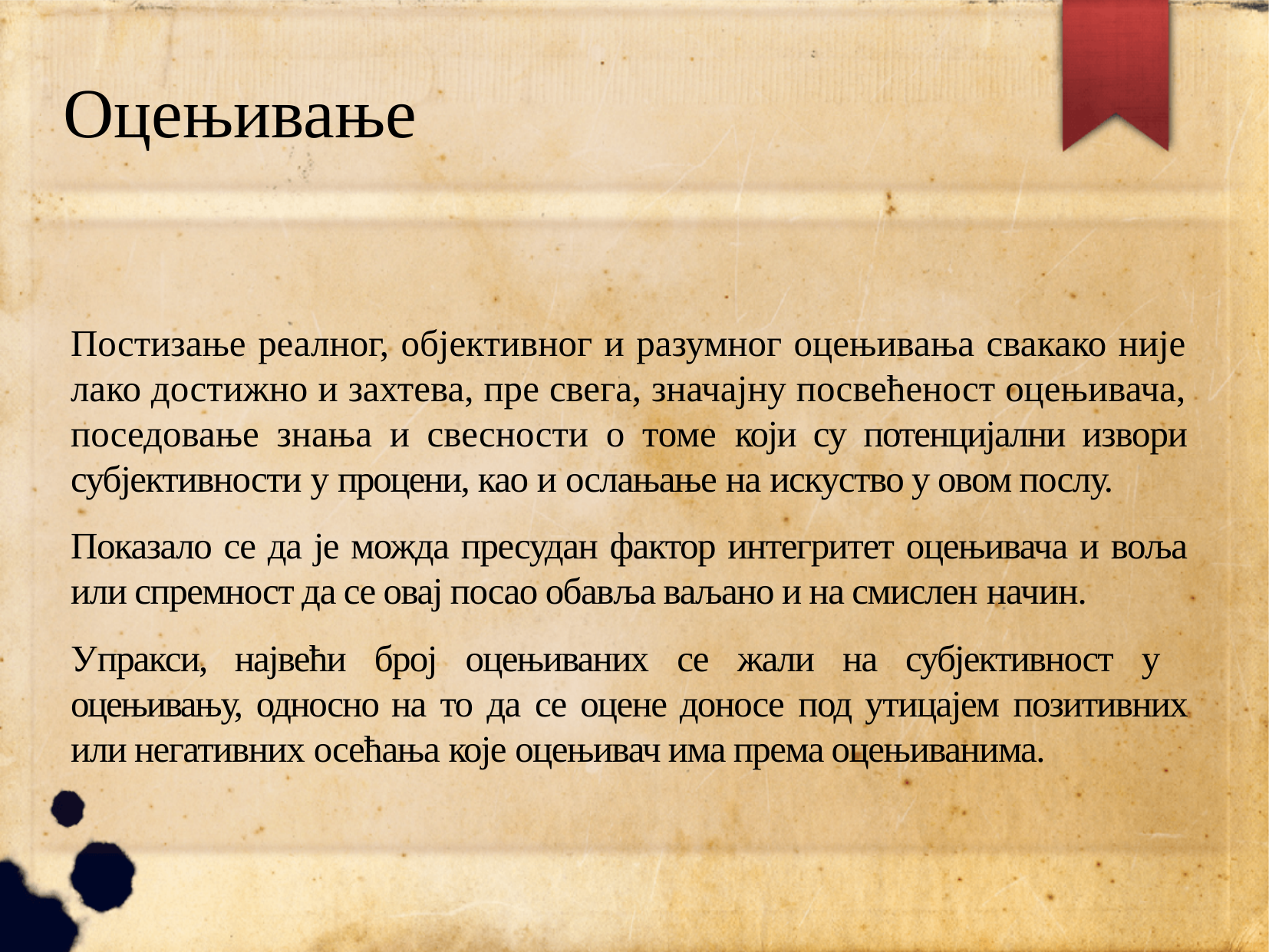

# Оцењивање

Постизање реалног, објективног и разумног оцењивања свакако није лако достижно и захтева, пре свега, значајну посвећеност оцењивача, поседовање знања и свесности о томе који су потенцијални извори субјективности у процени, као и ослањање на искуство у овом послу.
Показало се да је можда пресудан фактор интегритет оцењивача и воља или спремност да се овај посао обавља ваљано и на смислен начин.
Упракси, највећи број оцењиваних се жали на субјективност у  оцењивању, односно на то да се оцене доносе под утицајем позитивних или негативних осећања које оцењивач има према оцењиванима.